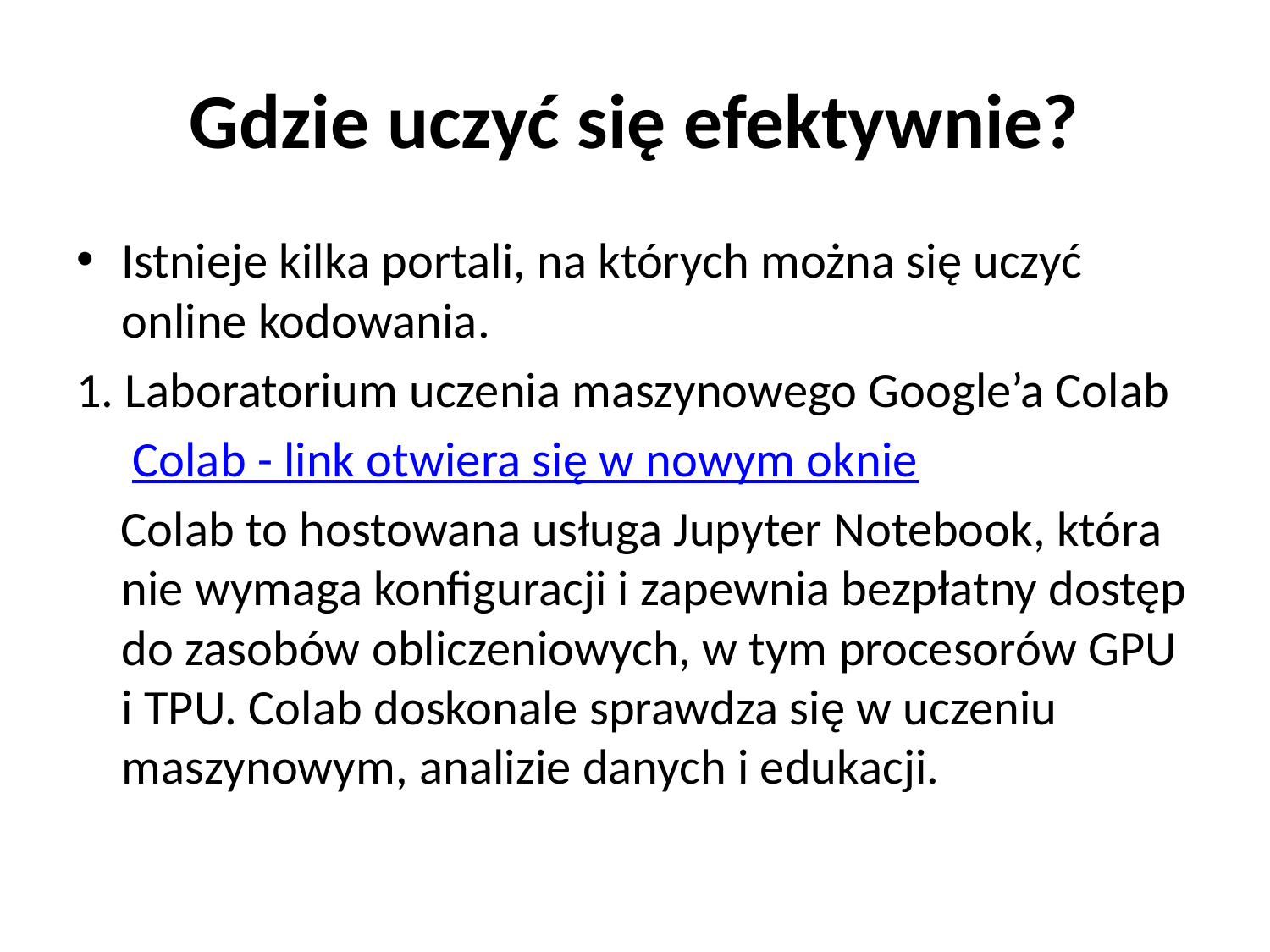

# Gdzie uczyć się efektywnie?
Istnieje kilka portali, na których można się uczyć online kodowania.
1. Laboratorium uczenia maszynowego Google’a Colab
     Colab - link otwiera się w nowym oknie
    Colab to hostowana usługa Jupyter Notebook, która nie wymaga konfiguracji i zapewnia bezpłatny dostęp do zasobów obliczeniowych, w tym procesorów GPU i TPU. Colab doskonale sprawdza się w uczeniu maszynowym, analizie danych i edukacji.